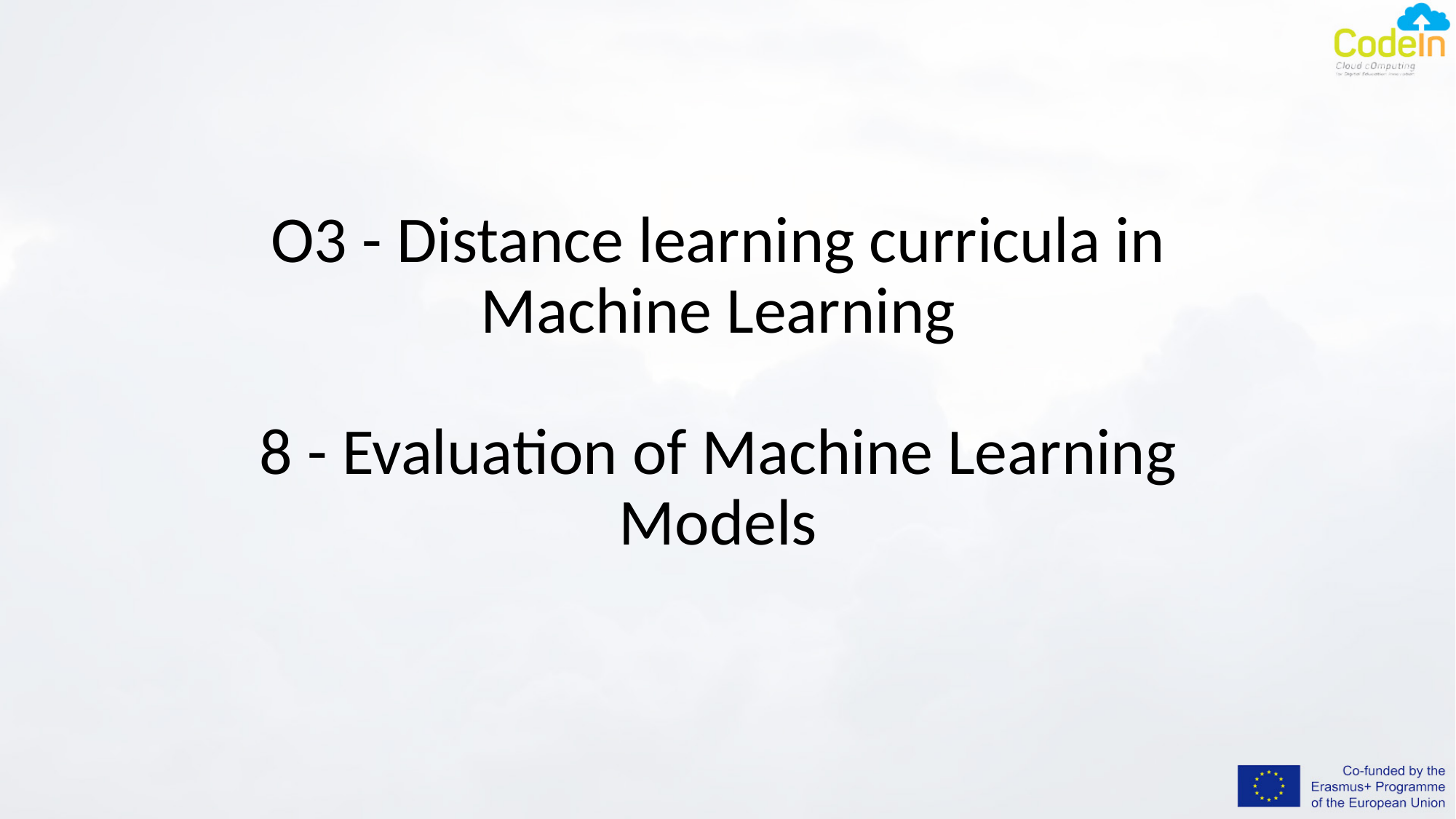

# O3 - Distance learning curricula in Machine Learning 8 - Evaluation of Machine Learning Models